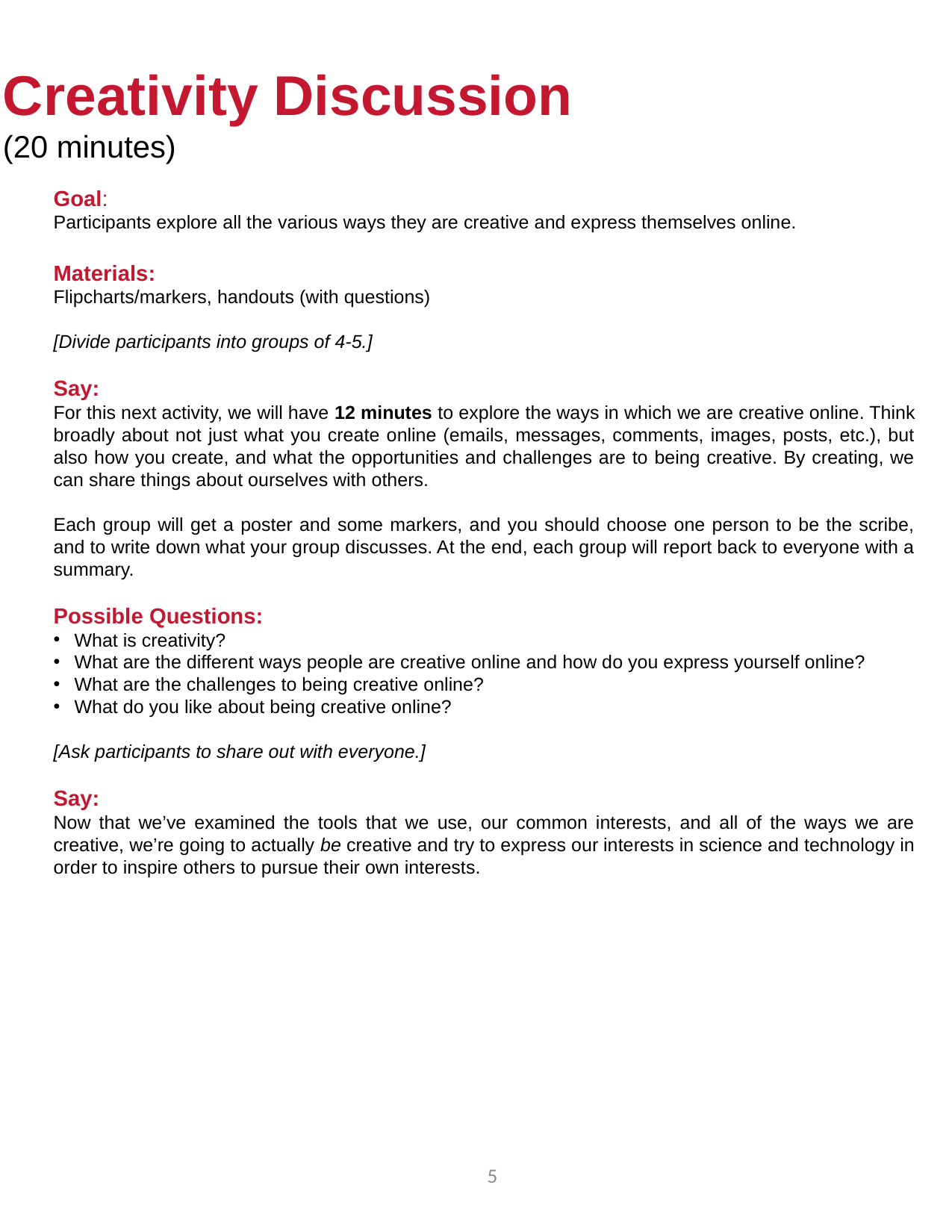

Creativity Discussion
(20 minutes)
Goal:
Participants explore all the various ways they are creative and express themselves online.

Materials:
Flipcharts/markers, handouts (with questions)

[Divide participants into groups of 4-5.]

Say:
For this next activity, we will have 12 minutes to explore the ways in which we are creative online. Think broadly about not just what you create online (emails, messages, comments, images, posts, etc.), but also how you create, and what the opportunities and challenges are to being creative. By creating, we can share things about ourselves with others.

Each group will get a poster and some markers, and you should choose one person to be the scribe, and to write down what your group discusses. At the end, each group will report back to everyone with a summary.

Possible Questions:
What is creativity?
What are the different ways people are creative online and how do you express yourself online?
What are the challenges to being creative online?
What do you like about being creative online?

[Ask participants to share out with everyone.]

Say:
Now that we’ve examined the tools that we use, our common interests, and all of the ways we are creative, we’re going to actually be creative and try to express our interests in science and technology in order to inspire others to pursue their own interests.

5